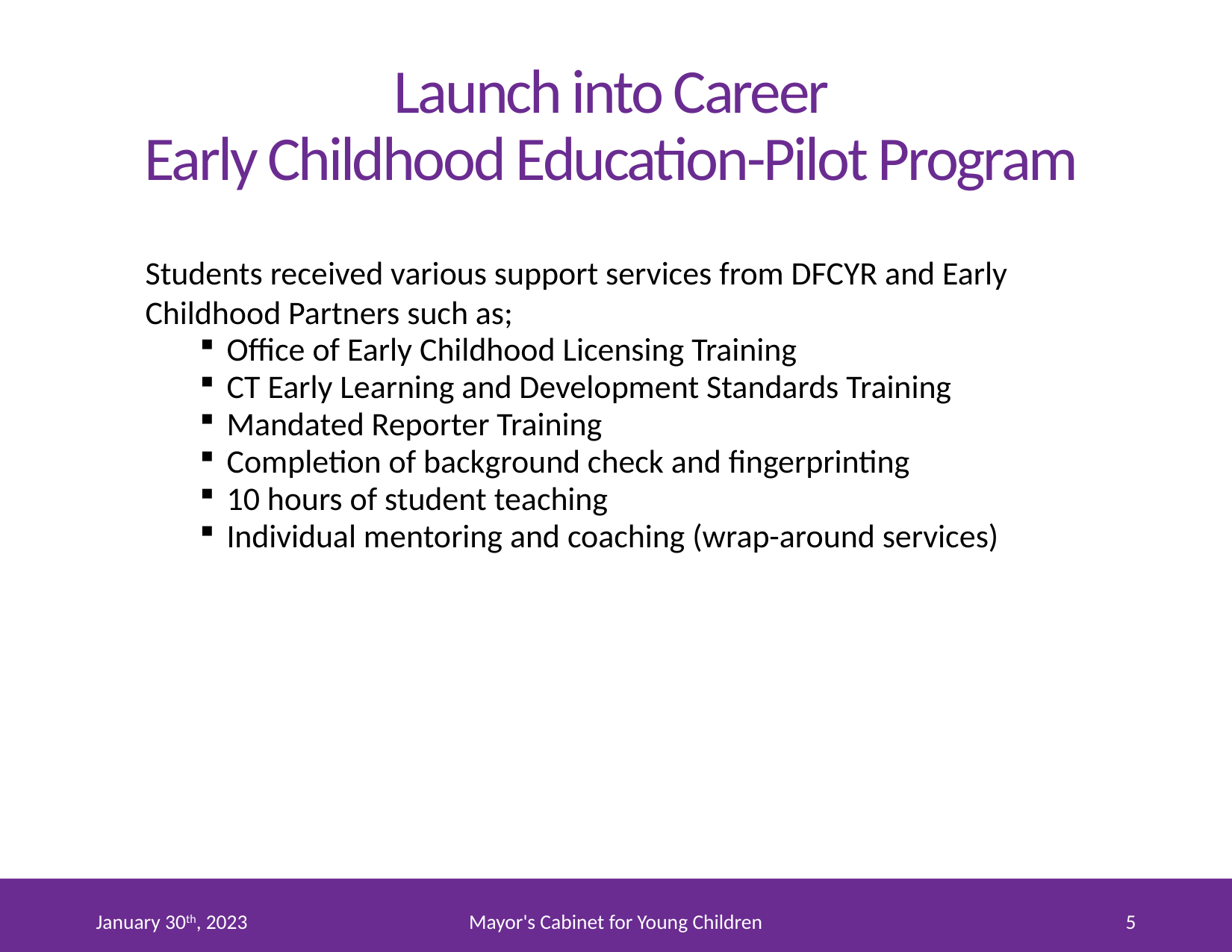

# Launch into Career Early Childhood Education-Pilot Program
Students received various support services from DFCYR and Early Childhood Partners such as;
Office of Early Childhood Licensing Training
CT Early Learning and Development Standards Training
Mandated Reporter Training
Completion of background check and fingerprinting
10 hours of student teaching
Individual mentoring and coaching (wrap-around services)

January 30th, 2023
Mayor's Cabinet for Young Children
5